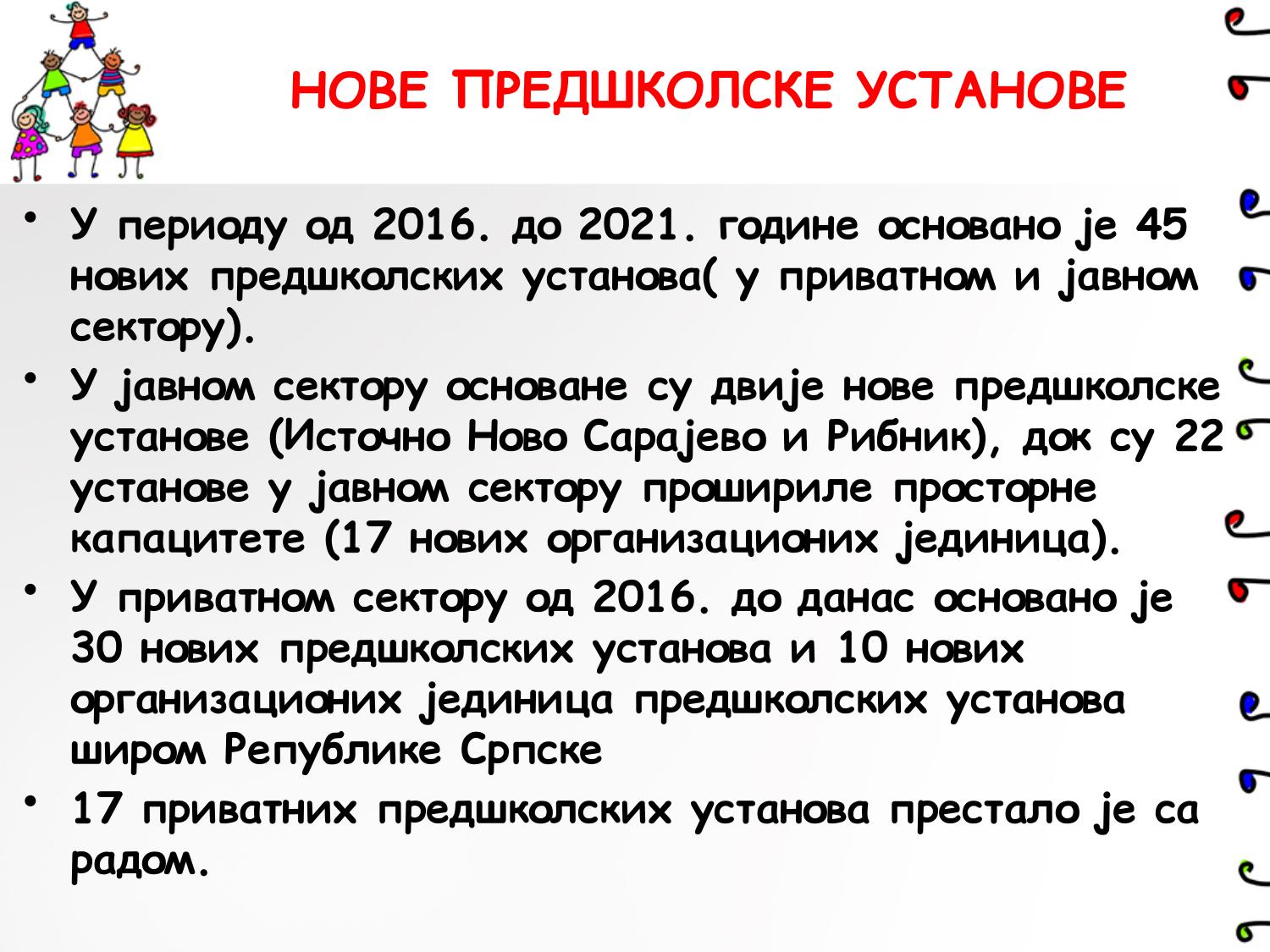

# НОВЕ ПРЕДШКОЛСКЕ УСТАНОВЕ
У периоду од 2016. до 2021. године основано је 45 нових предшколских установа( у приватном и јавном сектору).
У јавном сектору основане су двије нове предшколске установе (Источно Ново Сарајево и Рибник), док су 22 установе у јавном сектору прошириле просторне капацитете (17 нових организационих јединица).
У приватном сектору од 2016. до данас основано је 30 нових предшколских установа и 10 нових организационих јединица предшколских установа широм Републике Српске
17 приватних предшколских установа престало je са радом.